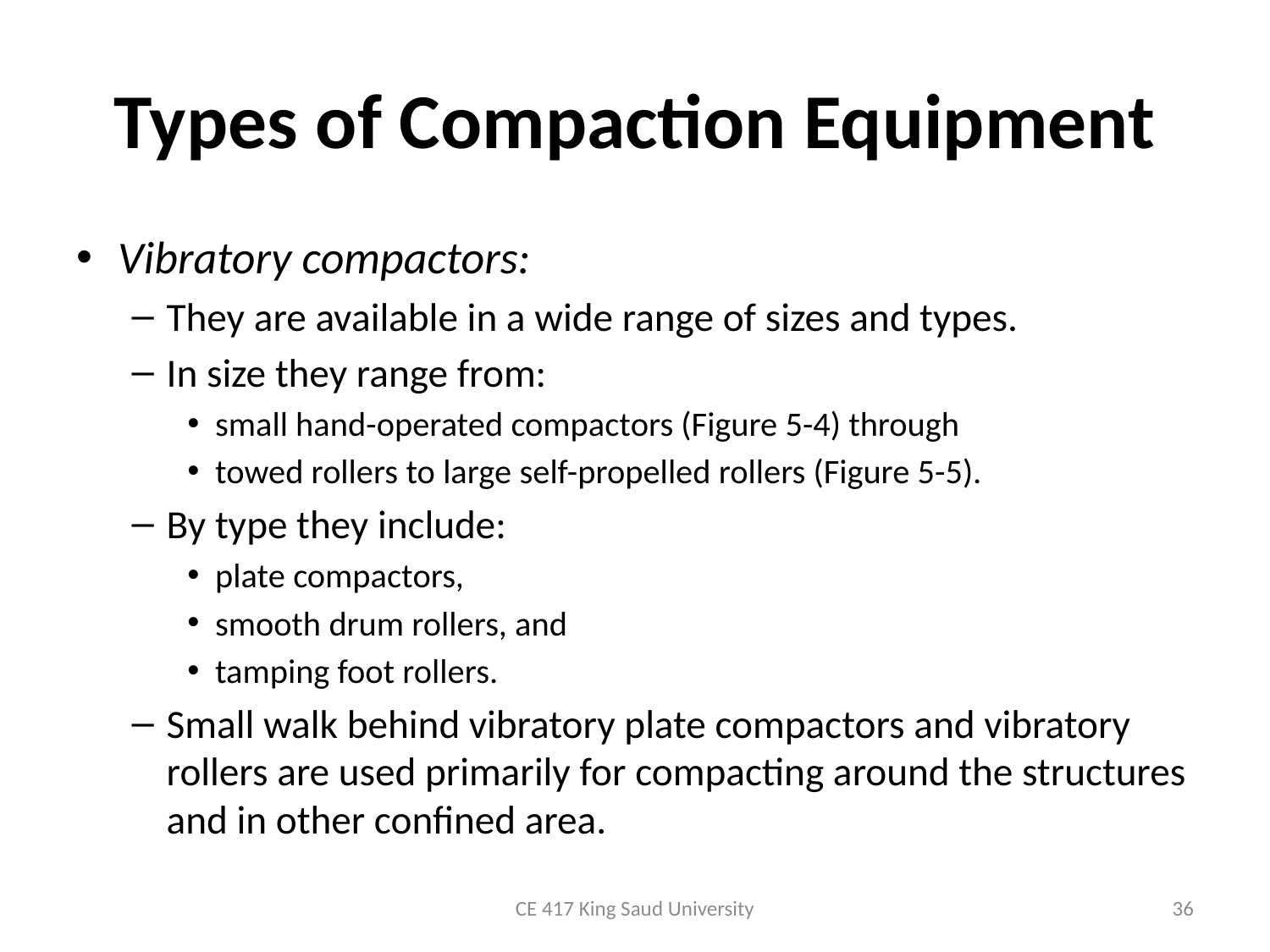

# Types of Compaction Equipment
Vibratory compactors:
They are available in a wide range of sizes and types.
In size they range from:
small hand-operated compactors (Figure 5-4) through
towed rollers to large self-propelled rollers (Figure 5-5).
By type they include:
plate compactors,
smooth drum rollers, and
tamping foot rollers.
Small walk behind vibratory plate compactors and vibratory rollers are used primarily for compacting around the structures and in other confined area.
CE 417 King Saud University
36